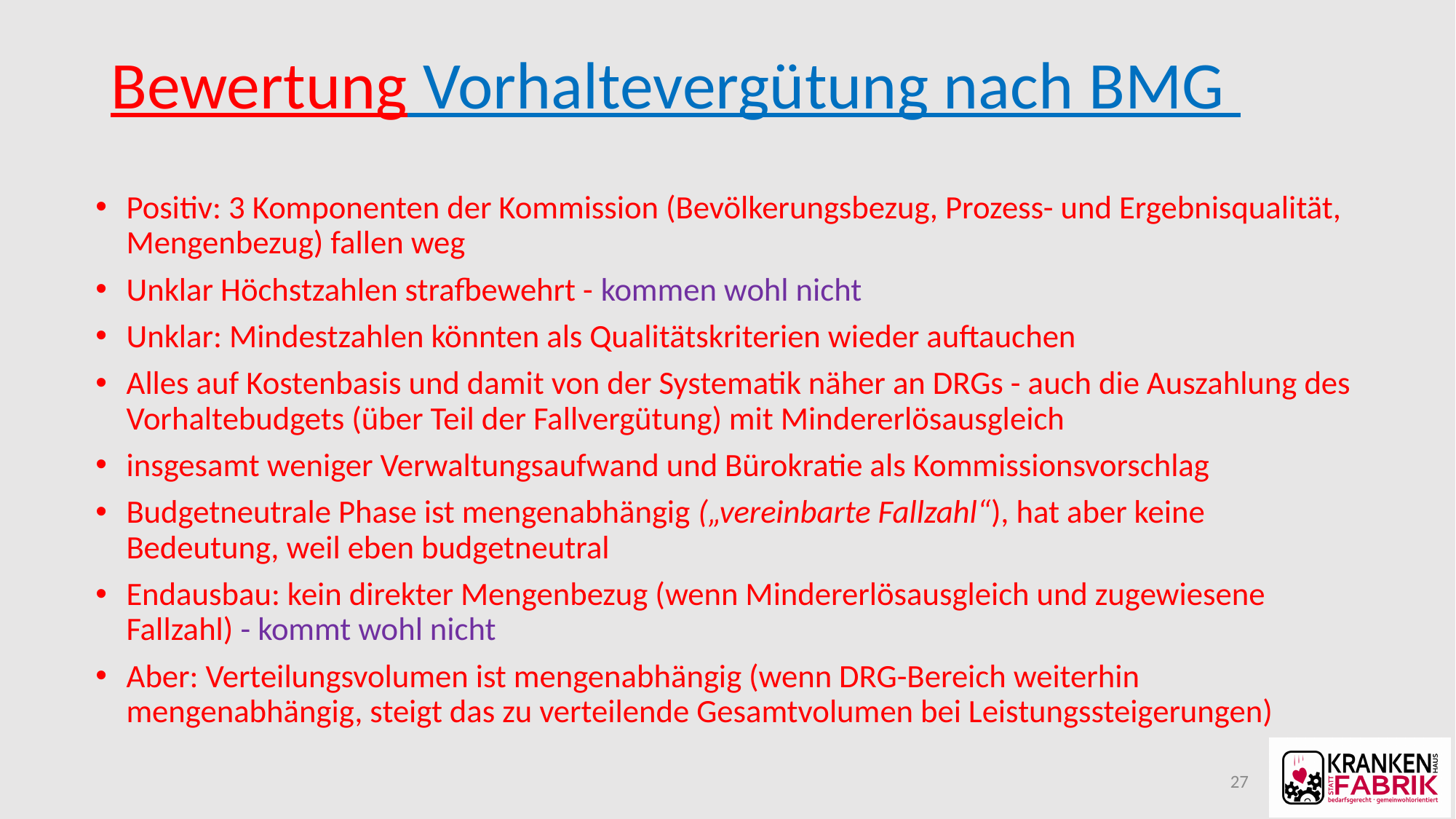

# Bewertung Vorhaltevergütung nach BMG
Positiv: 3 Komponenten der Kommission (Bevölkerungsbezug, Prozess- und Ergebnisqualität, Mengenbezug) fallen weg
Unklar Höchstzahlen strafbewehrt - kommen wohl nicht
Unklar: Mindestzahlen könnten als Qualitätskriterien wieder auftauchen
Alles auf Kostenbasis und damit von der Systematik näher an DRGs - auch die Auszahlung des Vorhaltebudgets (über Teil der Fallvergütung) mit Mindererlösausgleich
insgesamt weniger Verwaltungsaufwand und Bürokratie als Kommissionsvorschlag
Budgetneutrale Phase ist mengenabhängig („vereinbarte Fallzahl“), hat aber keine Bedeutung, weil eben budgetneutral
Endausbau: kein direkter Mengenbezug (wenn Mindererlösausgleich und zugewiesene Fallzahl) - kommt wohl nicht
Aber: Verteilungsvolumen ist mengenabhängig (wenn DRG-Bereich weiterhin mengenabhängig, steigt das zu verteilende Gesamtvolumen bei Leistungssteigerungen)
27